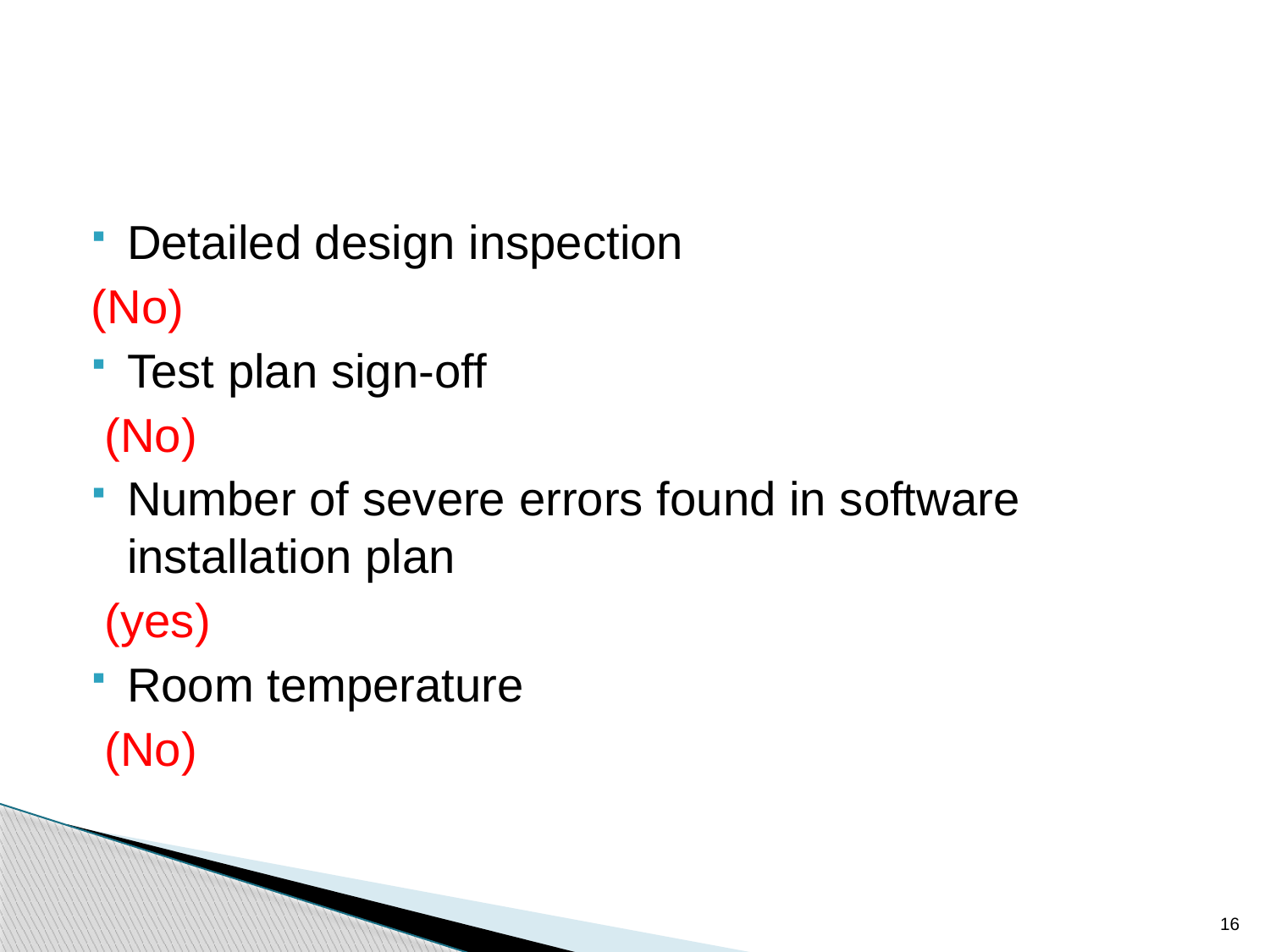

#
Detailed design inspection
(No)
Test plan sign-off
 (No)
Number of severe errors found in software installation plan
 (yes)
Room temperature
 (No)
16